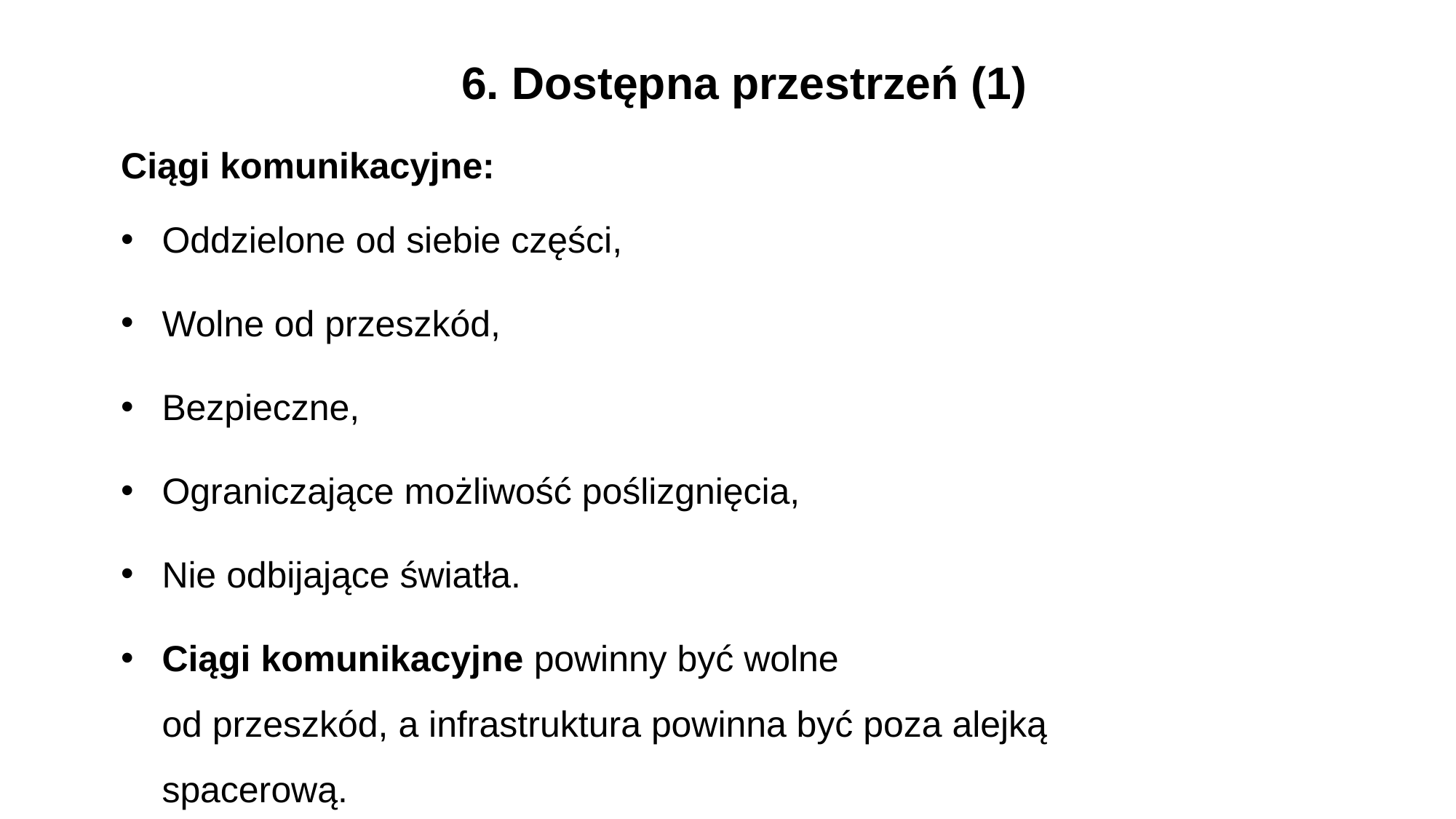

6. Dostępna przestrzeń (1)
Ciągi komunikacyjne:
Oddzielone od siebie części,
Wolne od przeszkód,
Bezpieczne,
Ograniczające możliwość poślizgnięcia,
Nie odbijające światła.
Ciągi komunikacyjne powinny być wolne
od przeszkód, a infrastruktura powinna być poza alejką spacerową.